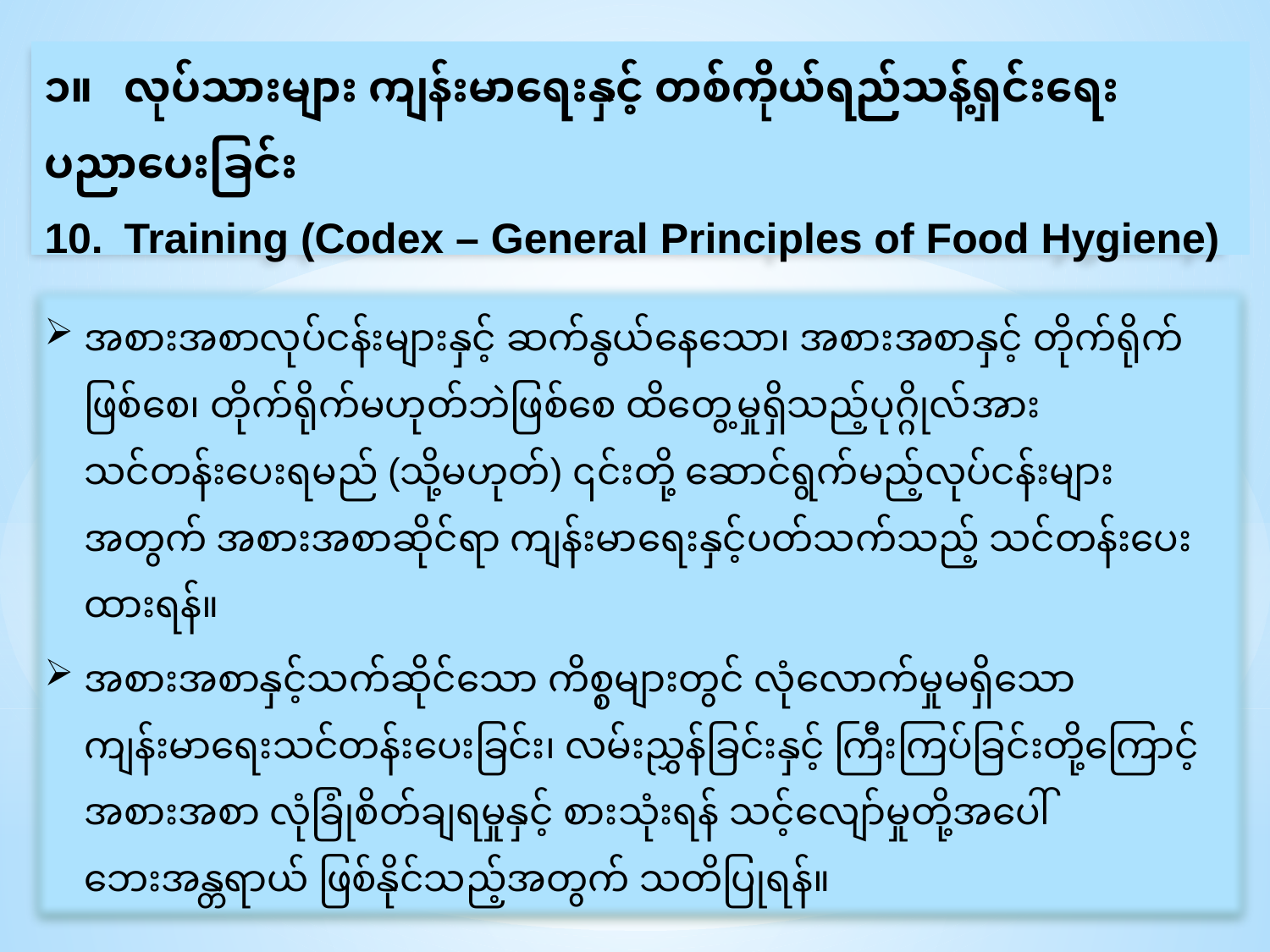

၁။	လုပ်သားများ ကျန်းမာရေးနှင့် တစ်ကိုယ်ရည်သန့်ရှင်းရေး 	ပညာပေးခြင်း
10. 	Training (Codex – General Principles of Food Hygiene)
အစားအစာလုပ်ငန်းများနှင့် ဆက်နွယ်နေသော၊ အစားအစာနှင့် တိုက်ရိုက်ဖြစ်စေ၊ တိုက်ရိုက်မဟုတ်ဘဲဖြစ်စေ ထိတွေ့မှုရှိသည့်ပုဂ္ဂိုလ်အား သင်တန်းပေးရမည် (သို့မဟုတ်) ၎င်းတို့ ဆောင်ရွက်မည့်လုပ်ငန်းများအတွက် အစားအစာဆိုင်ရာ ကျန်းမာရေးနှင့်ပတ်သက်သည့် သင်တန်း​ပေးထားရန်။
အစားအစာနှင့်သက်ဆိုင်သော ကိစ္စများတွင် လုံလောက်မှုမရှိသော ကျန်းမာရေးသင်တန်းပေးခြင်း၊ လမ်းညွှန်ခြင်းနှင့် ကြီးကြပ်ခြင်းတို့ကြောင့် အစားအစာ လုံခြုံစိတ်ချရမှုနှင့် စားသုံးရန် သင့်လျော်မှုတို့အပေါ် ဘေးအန္တရာယ် ဖြစ်နိုင်သည့်အတွက် သတိပြုရန်။
42